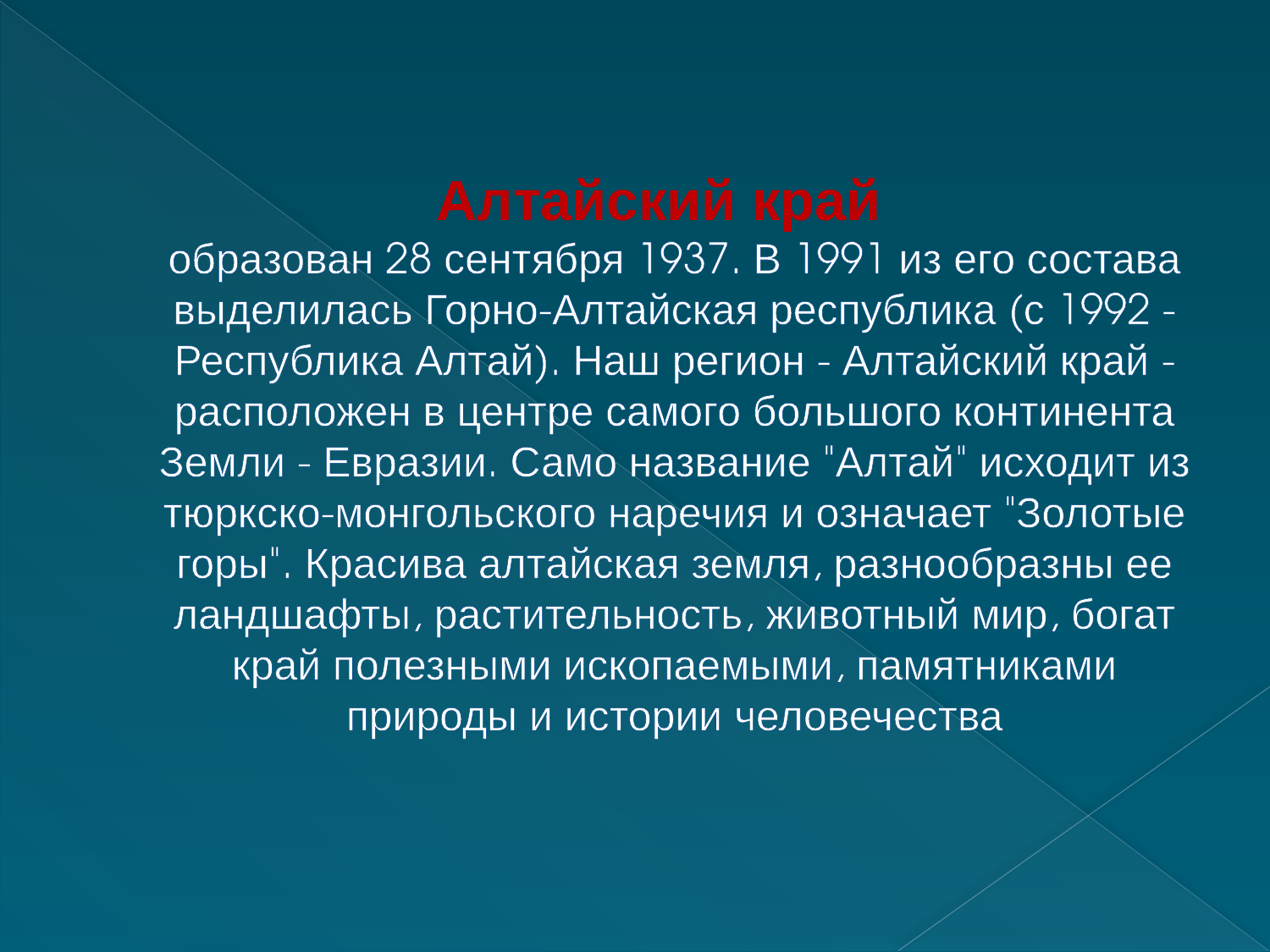

# Алтайский край образован 28 сентября 1937. В 1991 из его состава выделилась Горно-Алтайская республика (с 1992 - Республика Алтай). Наш регион - Алтайский край - расположен в центре самого большого континента Земли - Евразии. Само название "Алтай" исходит из тюркско-монгольского наречия и означает "Золотые горы". Красива алтайская земля, разнообразны ее ландшафты, растительность, животный мир, богат край полезными ископаемыми, памятниками природы и истории человечества